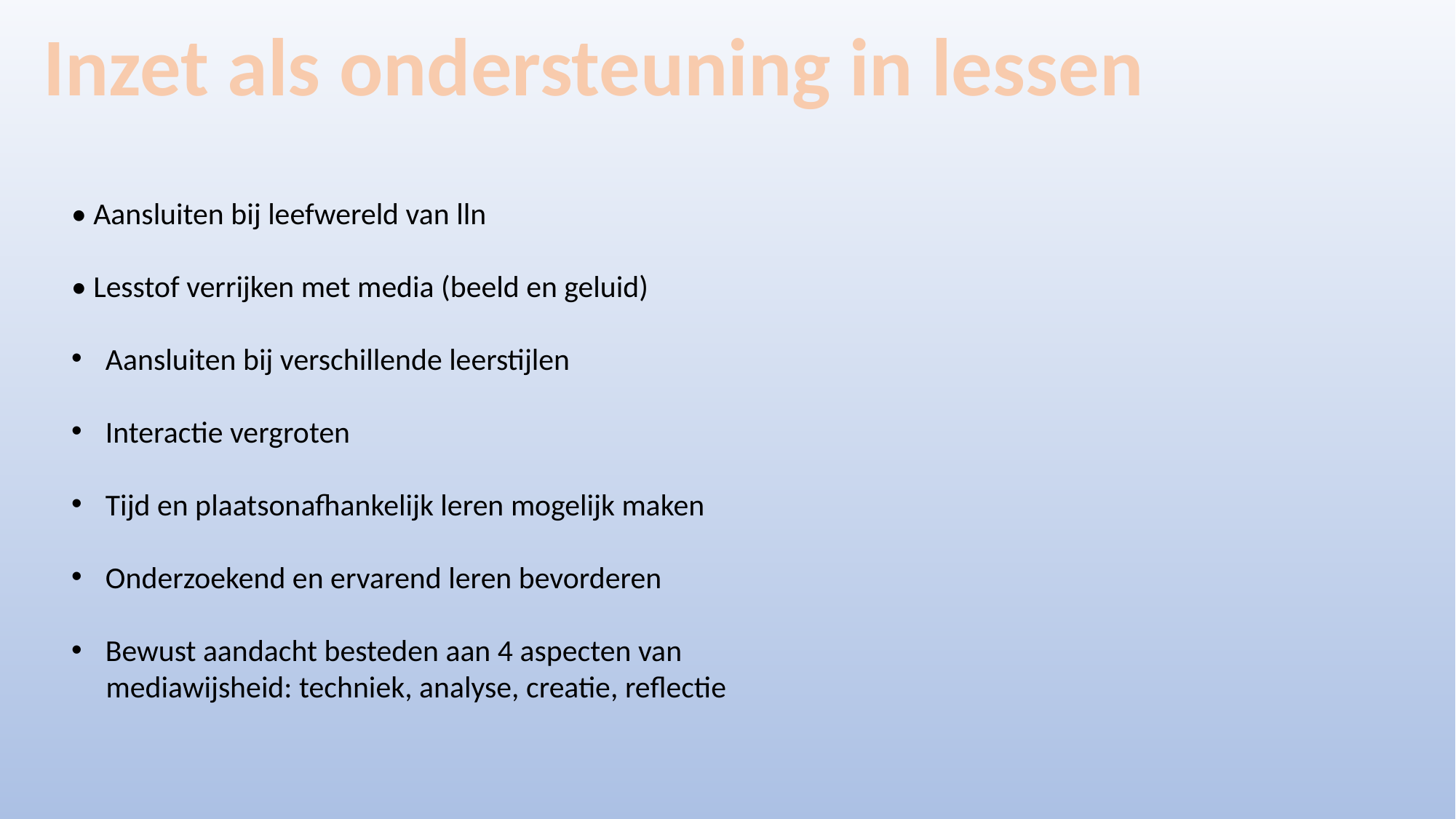

Inzet als ondersteuning in lessen
• Aansluiten bij leefwereld van lln

• Lesstof verrijken met media (beeld en geluid)

Aansluiten bij verschillende leerstijlen

Interactie vergroten

Tijd en plaatsonafhankelijk leren mogelijk maken

Onderzoekend en ervarend leren bevorderen

Bewust aandacht besteden aan 4 aspecten van
     mediawijsheid: techniek, analyse, creatie, reflectie